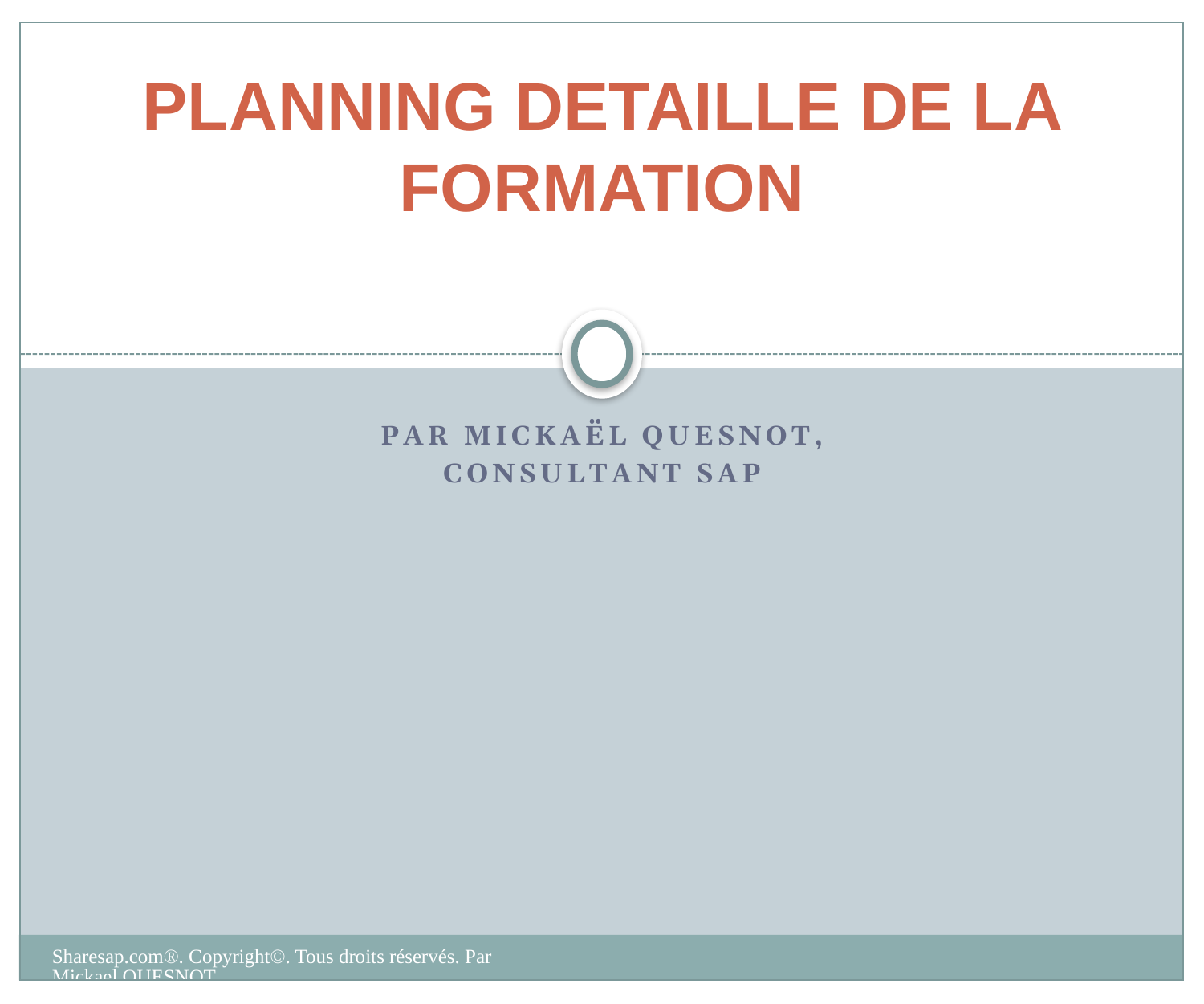

# PLANNING DETAILLE DE LA FORMATION
Par Mickaël QUESNOT,
Consultant SAP

Sharesap.com®. Copyright©. Tous droits réservés. Par Mickael QUESNOT